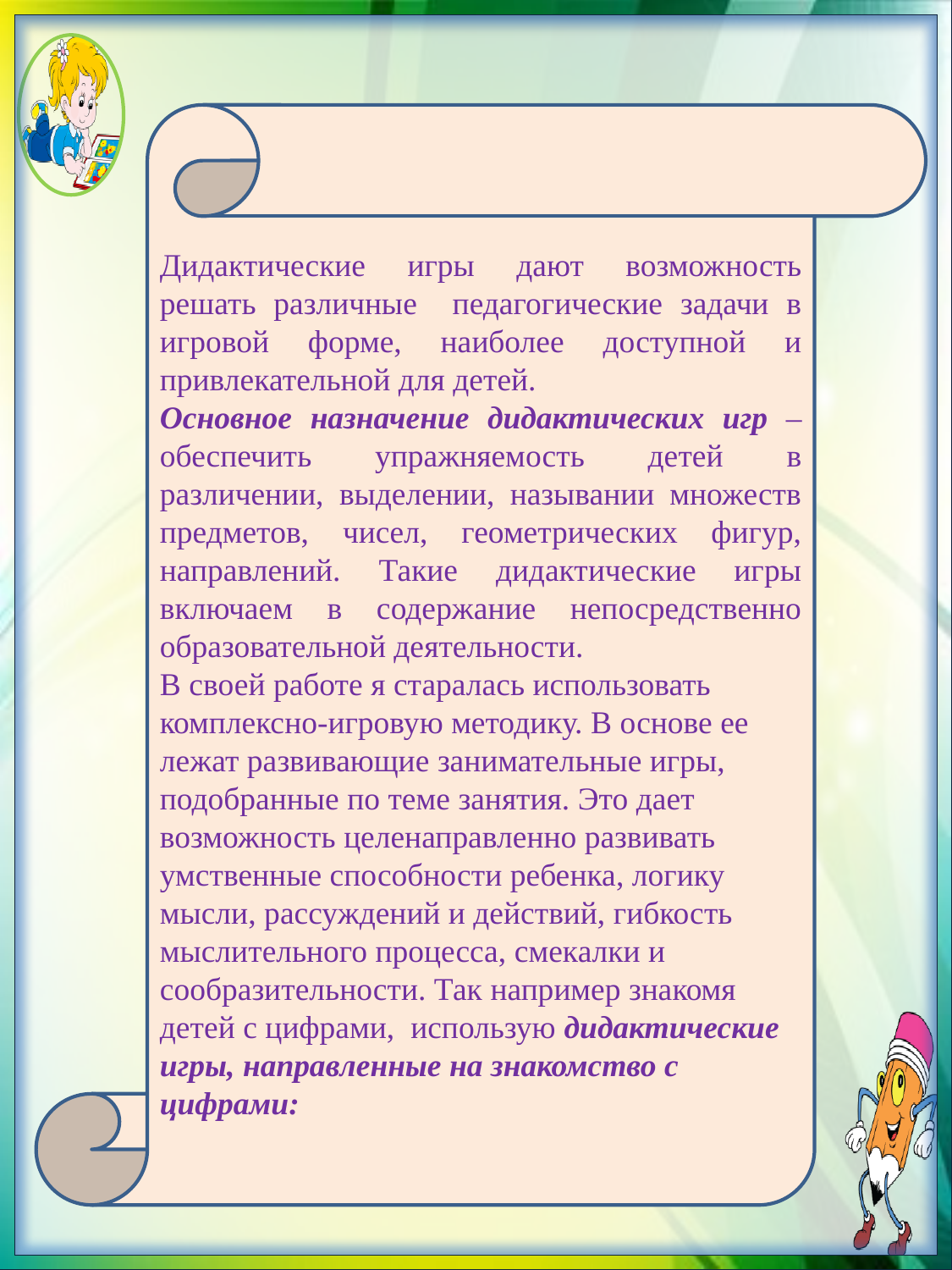

Дидактические игры дают возможность решать различные  педагогические задачи в игровой форме, наиболее доступной и привлекательной для детей.
Основное назначение дидактических игр – обеспечить упражняемость детей в различении, выделении, назывании множеств предметов, чисел, геометрических фигур, направлений. Такие дидактические игры включаем в содержание непосредственно образовательной деятельности.
В своей работе я старалась использовать комплексно-игровую методику. В основе ее лежат развивающие занимательные игры, подобранные по теме занятия. Это дает возможность целенаправленно развивать умственные способности ребенка, логику мысли, рассуждений и действий, гибкость мыслительного процесса, смекалки и сообразительности. Так например знакомя детей с цифрами,  использую дидактические игры, направленные на знакомство с цифрами: